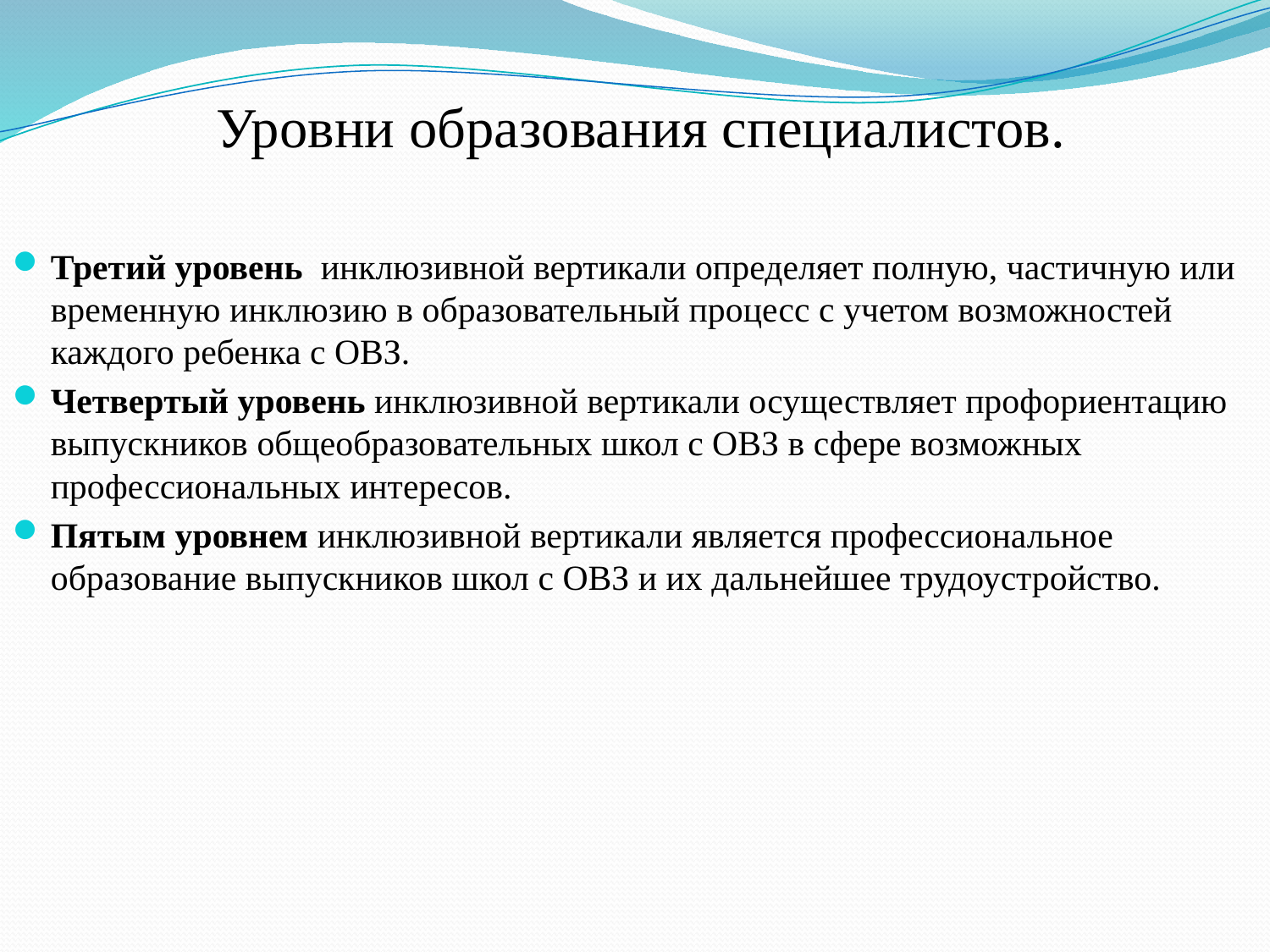

# Уровни образования специалистов.
Третий уровень  инклюзивной вертикали определяет полную, частичную или временную инклюзию в образовательный процесс с учетом возможностей каждого ребенка с ОВЗ.
Четвертый уровень инклюзивной вертикали осуществляет профориентацию выпускников общеобразовательных школ с ОВЗ в сфере возможных профессиональных интересов.
Пятым уровнем инклюзивной вертикали является профессиональное образование выпускников школ с ОВЗ и их дальнейшее трудоустройство.